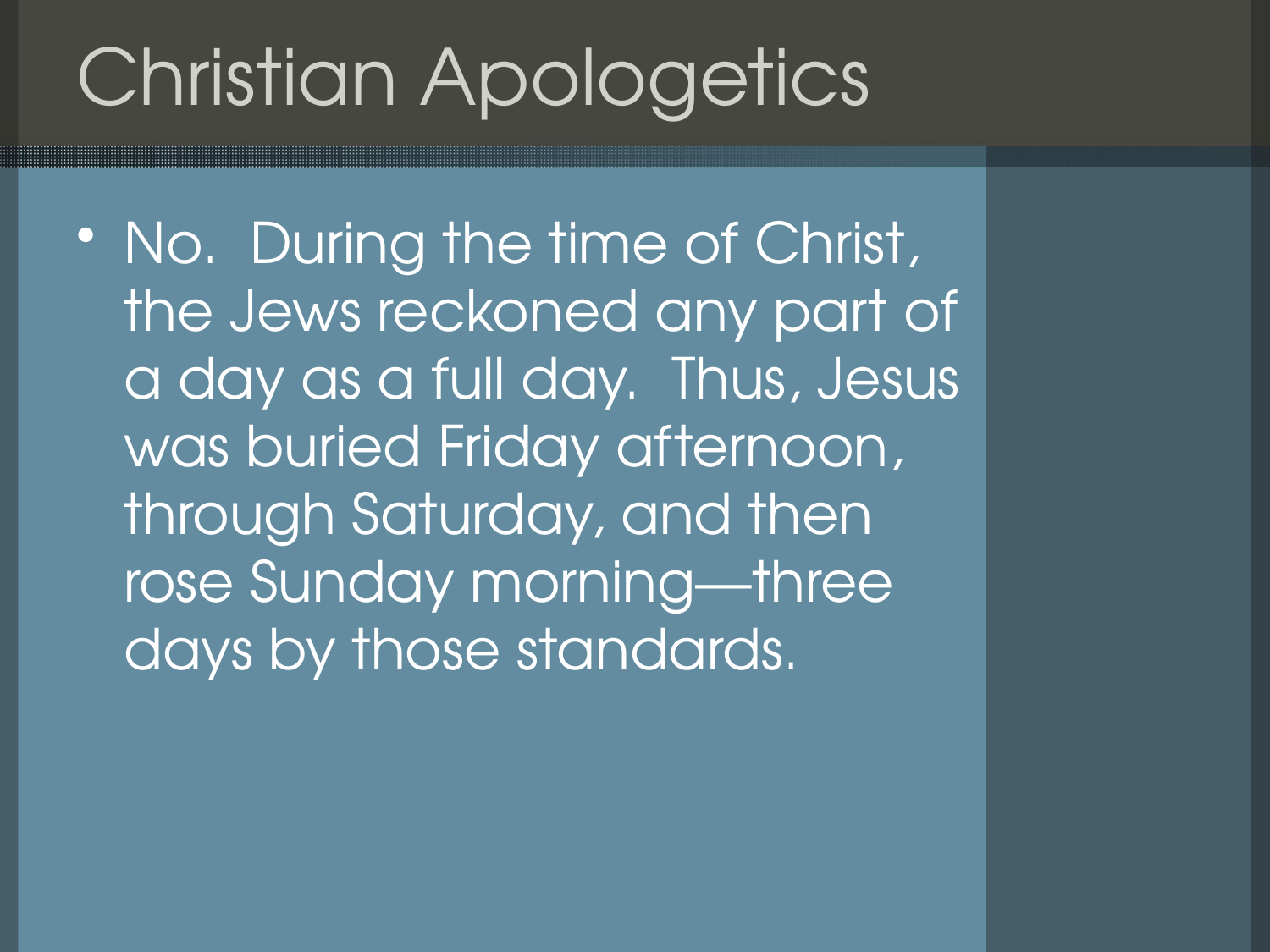

# Christian Apologetics
No.  During the time of Christ, the Jews reckoned any part of a day as a full day.  Thus, Jesus was buried Friday afternoon, through Saturday, and then rose Sunday morning—three days by those standards.